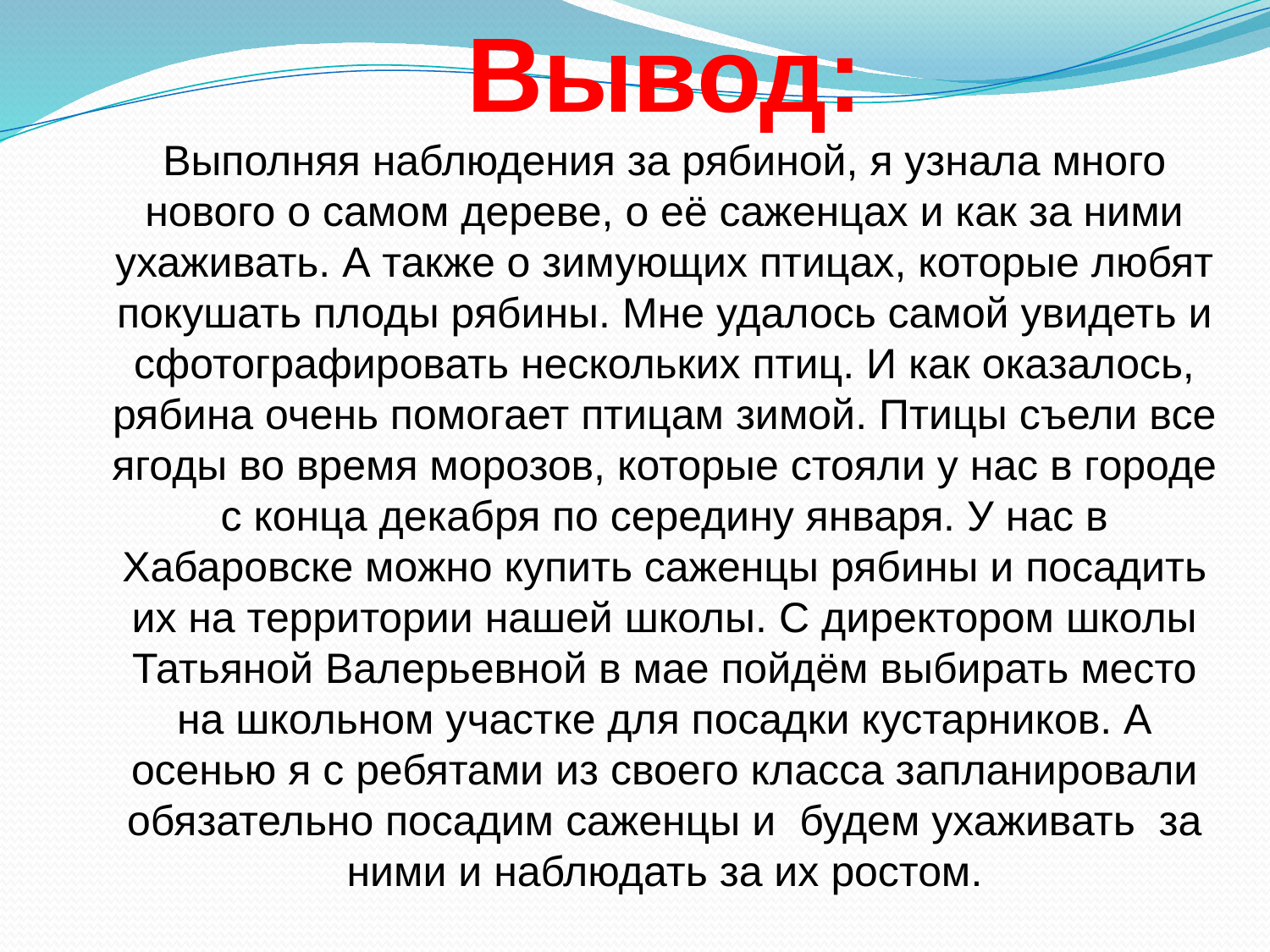

Вывод:
Выполняя наблюдения за рябиной, я узнала много нового о самом дереве, о её саженцах и как за ними ухаживать. А также о зимующих птицах, которые любят покушать плоды рябины. Мне удалось самой увидеть и сфотографировать нескольких птиц. И как оказалось, рябина очень помогает птицам зимой. Птицы съели все ягоды во время морозов, которые стояли у нас в городе с конца декабря по середину января. У нас в Хабаровске можно купить саженцы рябины и посадить их на территории нашей школы. С директором школы Татьяной Валерьевной в мае пойдём выбирать место на школьном участке для посадки кустарников. А осенью я с ребятами из своего класса запланировали обязательно посадим саженцы и  будем ухаживать  за ними и наблюдать за их ростом.